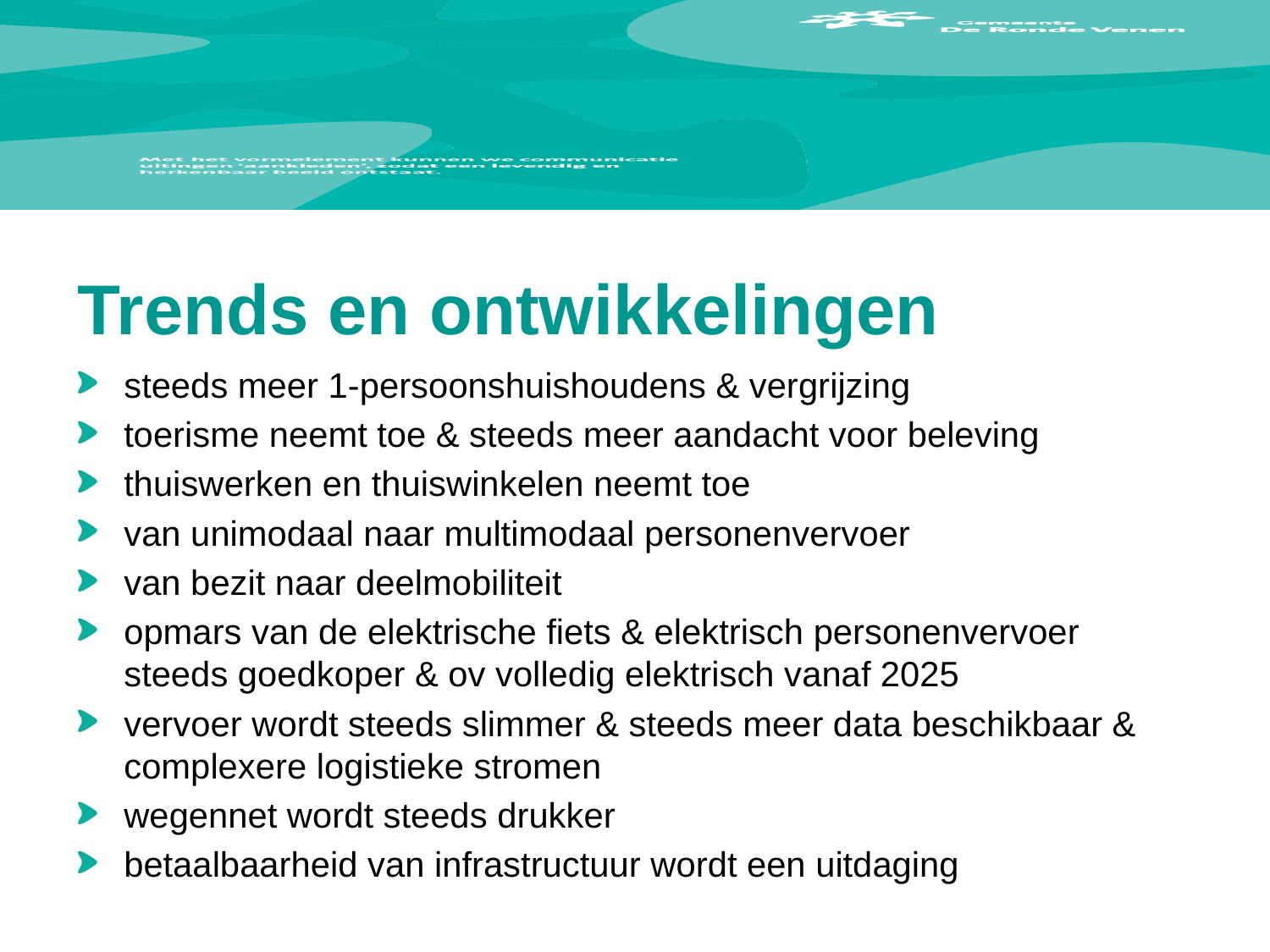

# Trends en ontwikkelingen
steeds meer 1-persoonshuishoudens & vergrijzing
toerisme neemt toe & steeds meer aandacht voor beleving
thuiswerken en thuiswinkelen neemt toe
van unimodaal naar multimodaal personenvervoer
van bezit naar deelmobiliteit
opmars van de elektrische fiets & elektrisch personenvervoer steeds goedkoper & ov volledig elektrisch vanaf 2025
vervoer wordt steeds slimmer & steeds meer data beschikbaar & complexere logistieke stromen
wegennet wordt steeds drukker
betaalbaarheid van infrastructuur wordt een uitdaging